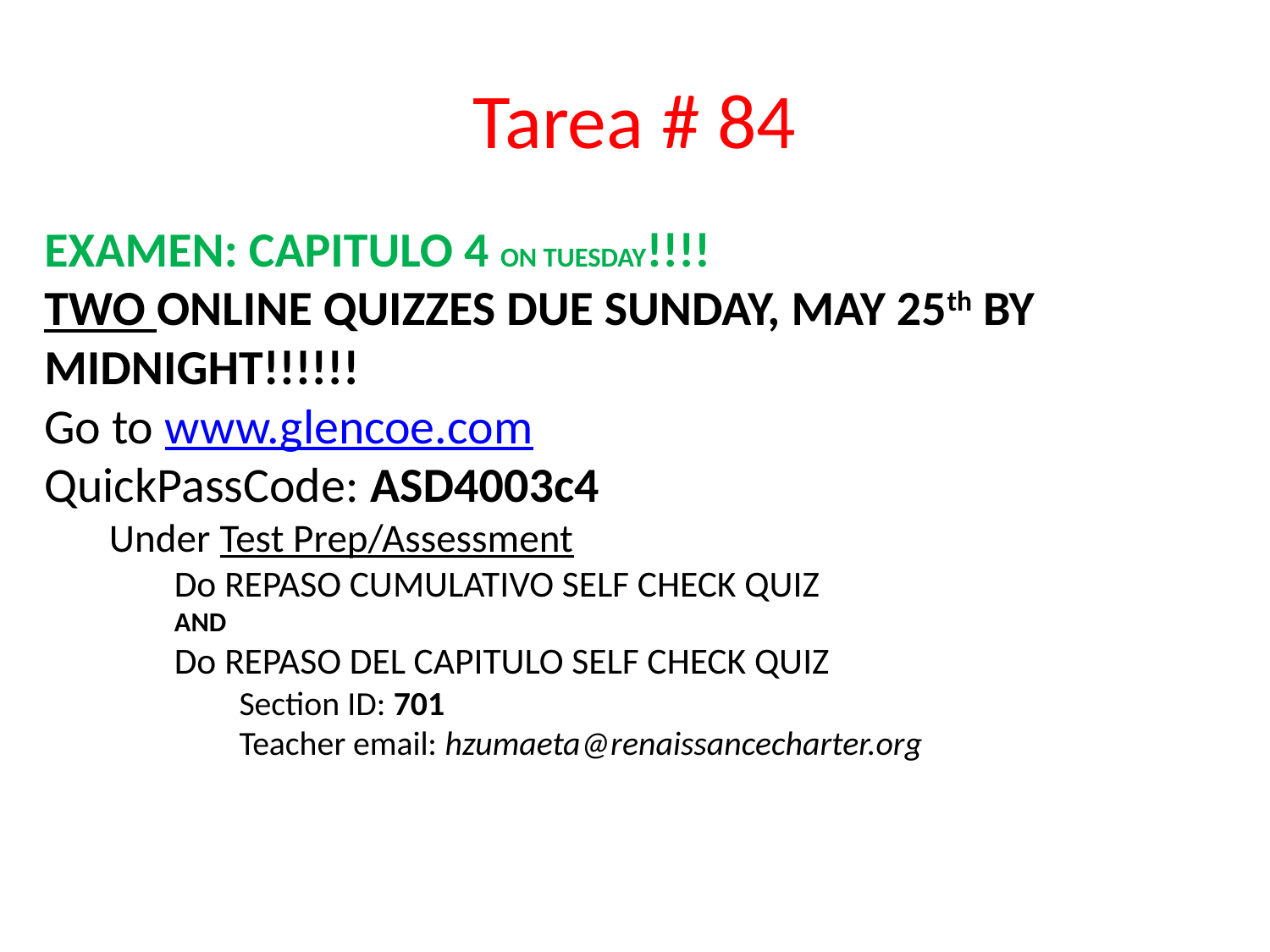

# Tarea # 84
EXAMEN: CAPITULO 4 ON TUESDAY!!!!
TWO ONLINE QUIZZES DUE SUNDAY, MAY 25th BY MIDNIGHT!!!!!!
Go to www.glencoe.com
QuickPassCode: ASD4003c4
Under Test Prep/Assessment
Do REPASO CUMULATIVO SELF CHECK QUIZ
AND
Do REPASO DEL CAPITULO SELF CHECK QUIZ
Section ID: 701
Teacher email: hzumaeta@renaissancecharter.org